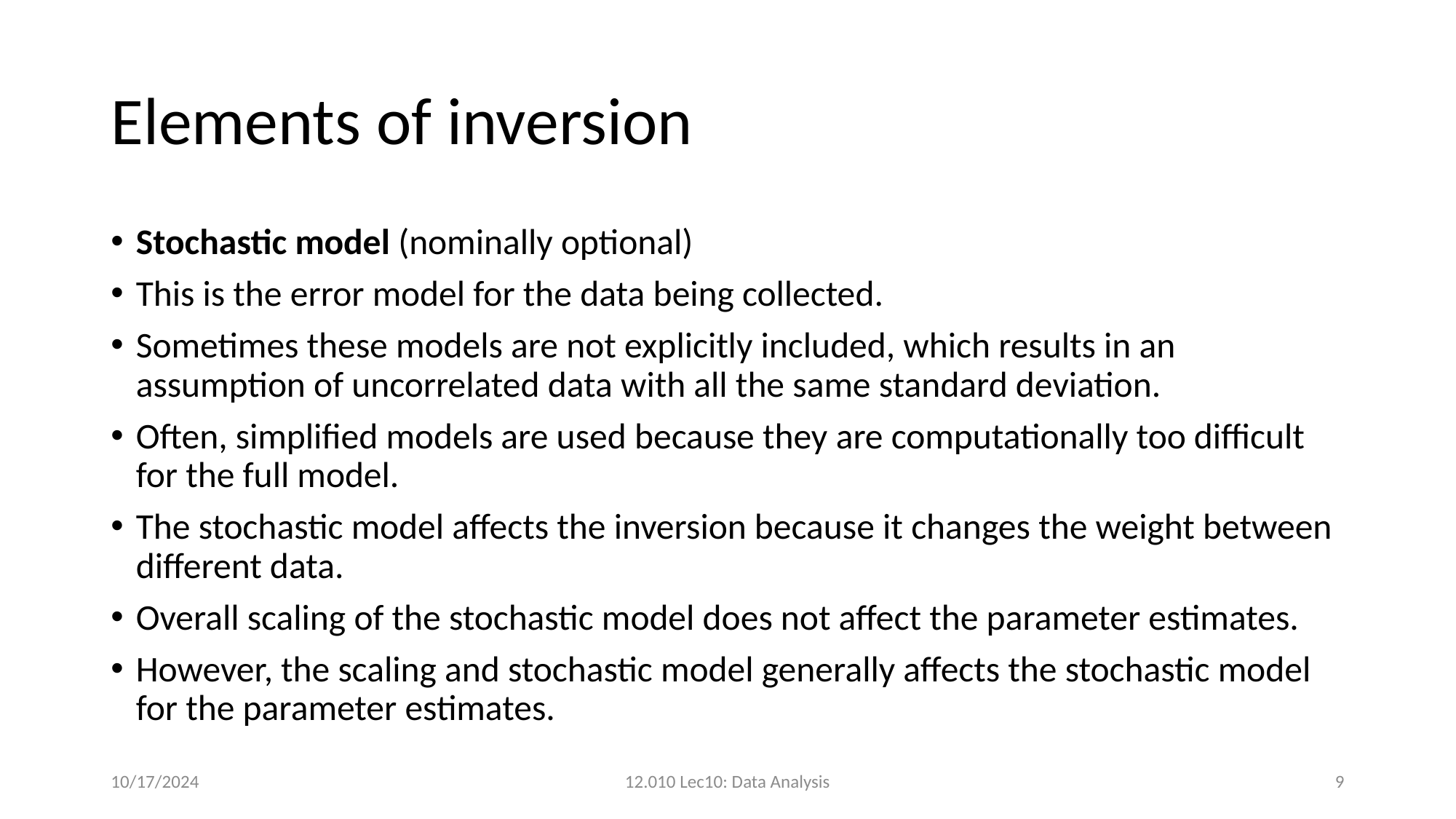

# Elements of inversion
Stochastic model (nominally optional)
This is the error model for the data being collected.
Sometimes these models are not explicitly included, which results in an assumption of uncorrelated data with all the same standard deviation.
Often, simplified models are used because they are computationally too difficult for the full model.
The stochastic model affects the inversion because it changes the weight between different data.
Overall scaling of the stochastic model does not affect the parameter estimates.
However, the scaling and stochastic model generally affects the stochastic model for the parameter estimates.
10/17/2024
12.010 Lec10: Data Analysis
9